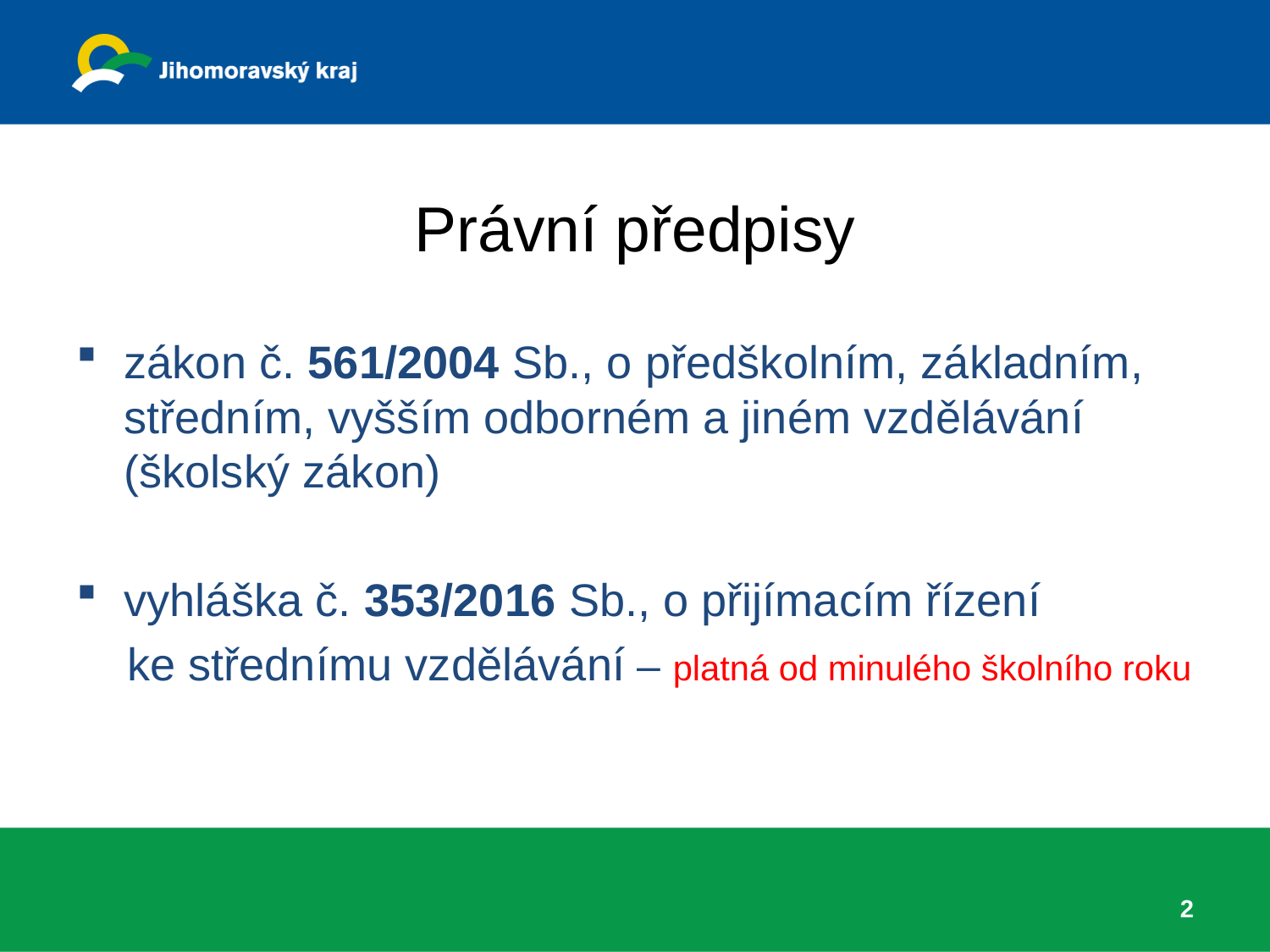

# Právní předpisy
zákon č. 561/2004 Sb., o předškolním, základním, středním, vyšším odborném a jiném vzdělávání (školský zákon)

vyhláška č. 353/2016 Sb., o přijímacím řízení
    ke střednímu vzdělávání – platná od minulého školního roku
2